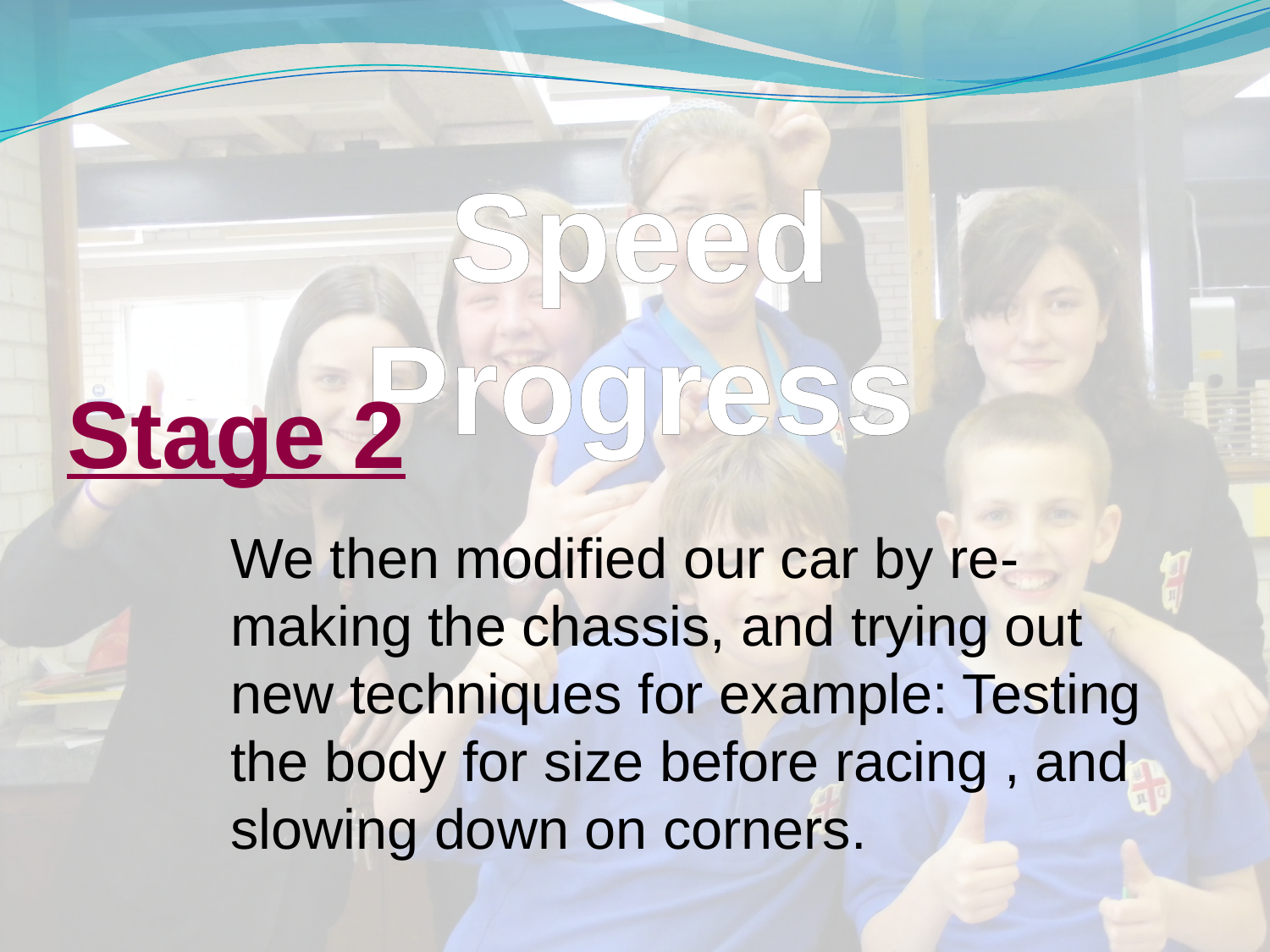

Speed Progress
Stage 2
We then modified our car by re-making the chassis, and trying out new techniques for example: Testing the body for size before racing , and slowing down on corners.